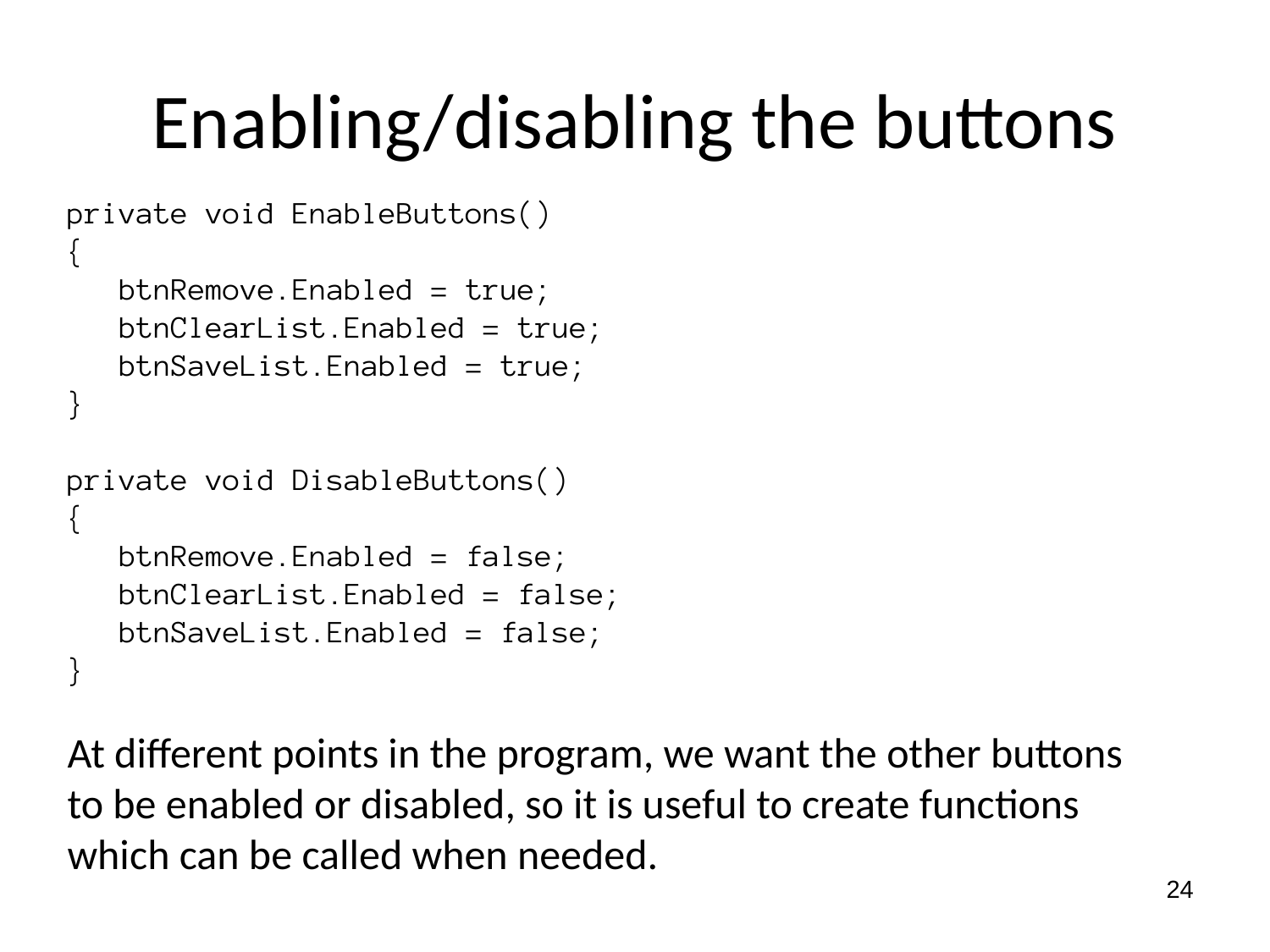

# Enabling/disabling the buttons
private void EnableButtons()
{
   btnRemove.Enabled = true;
   btnClearList.Enabled = true;
   btnSaveList.Enabled = true;
}

private void DisableButtons()
{
   btnRemove.Enabled = false;
   btnClearList.Enabled = false;
   btnSaveList.Enabled = false;
}

At different points in the program, we want the other buttons to be enabled or disabled, so it is useful to create functions which can be called when needed.
24